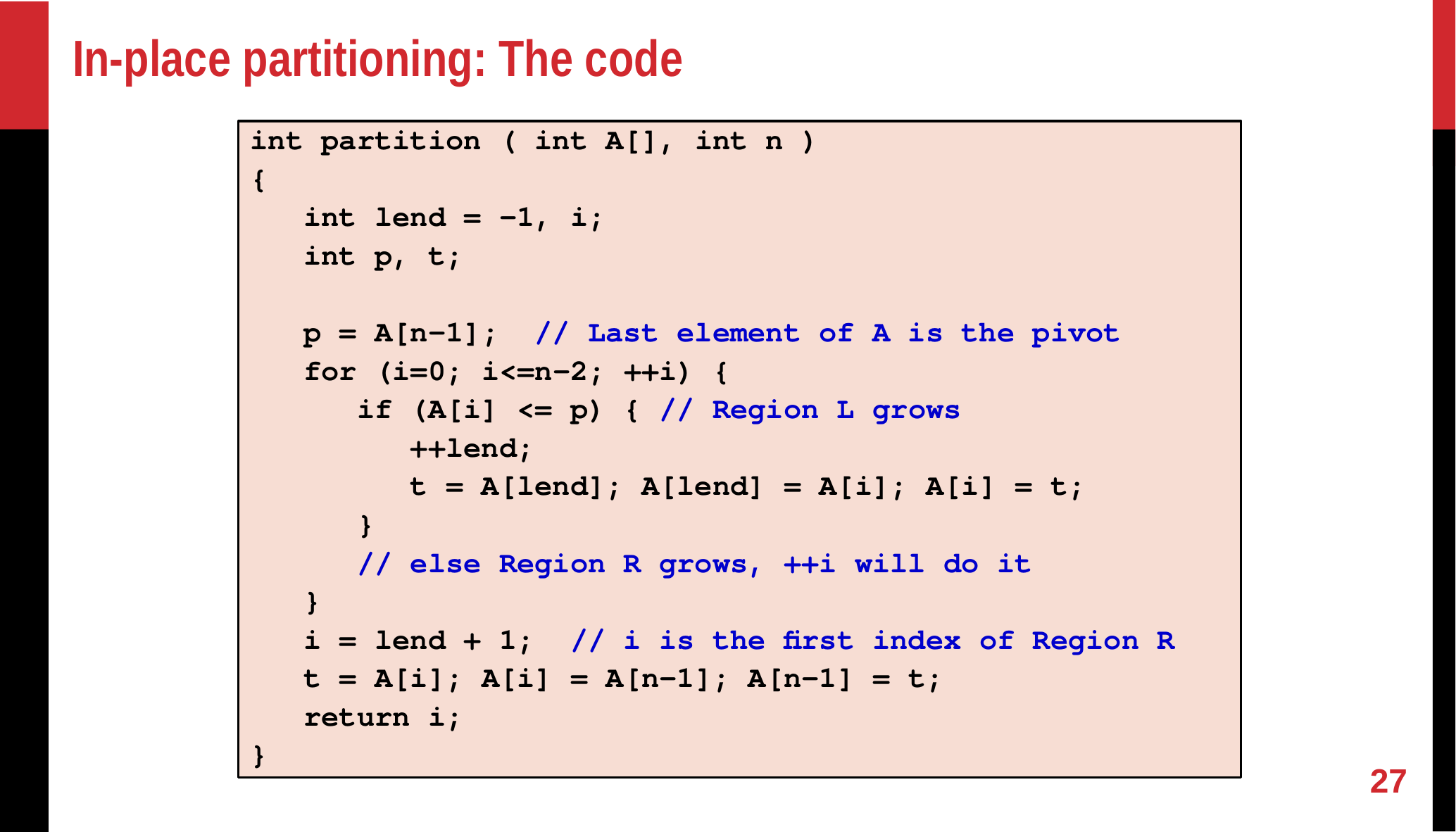

# In-place partitioning: The code
int partition ( int A[], int n )
{
   int lend = -1, i;
   int p, t;

   p = A[n-1];  // Last element of A is the pivot
   for (i=0; i<=n-2; ++i) {
      if (A[i] <= p) { // Region L grows
         ++lend;
         t = A[lend]; A[lend] = A[i]; A[i] = t;
      }
      // else Region R grows, ++i will do it
   }
   i = lend + 1;  // i is the first index of Region R
   t = A[i]; A[i] = A[n-1]; A[n-1] = t;
   return i;
}
27